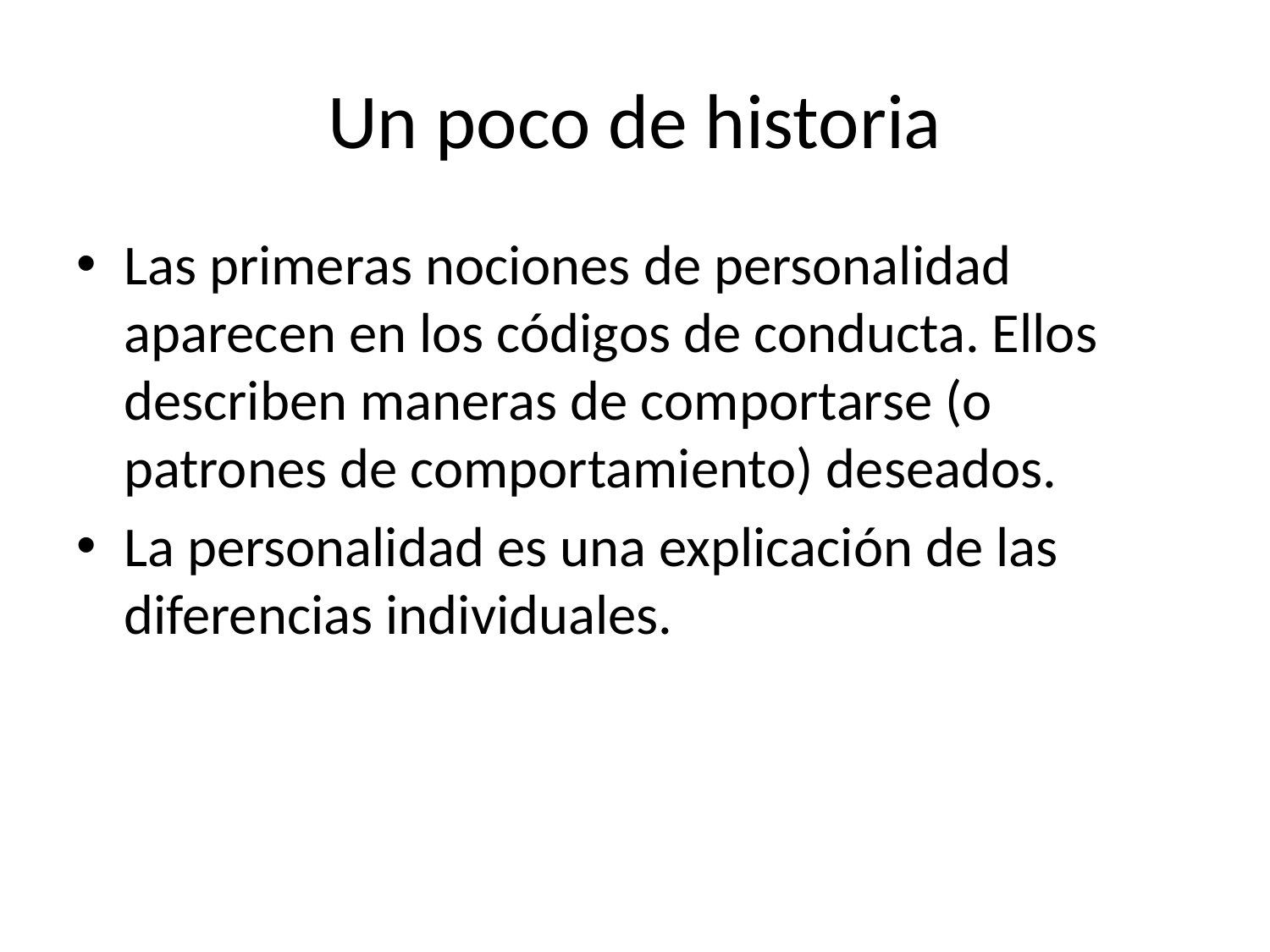

# Un poco de historia
Las primeras nociones de personalidad aparecen en los códigos de conducta. Ellos describen maneras de comportarse (o patrones de comportamiento) deseados.
La personalidad es una explicación de las diferencias individuales.